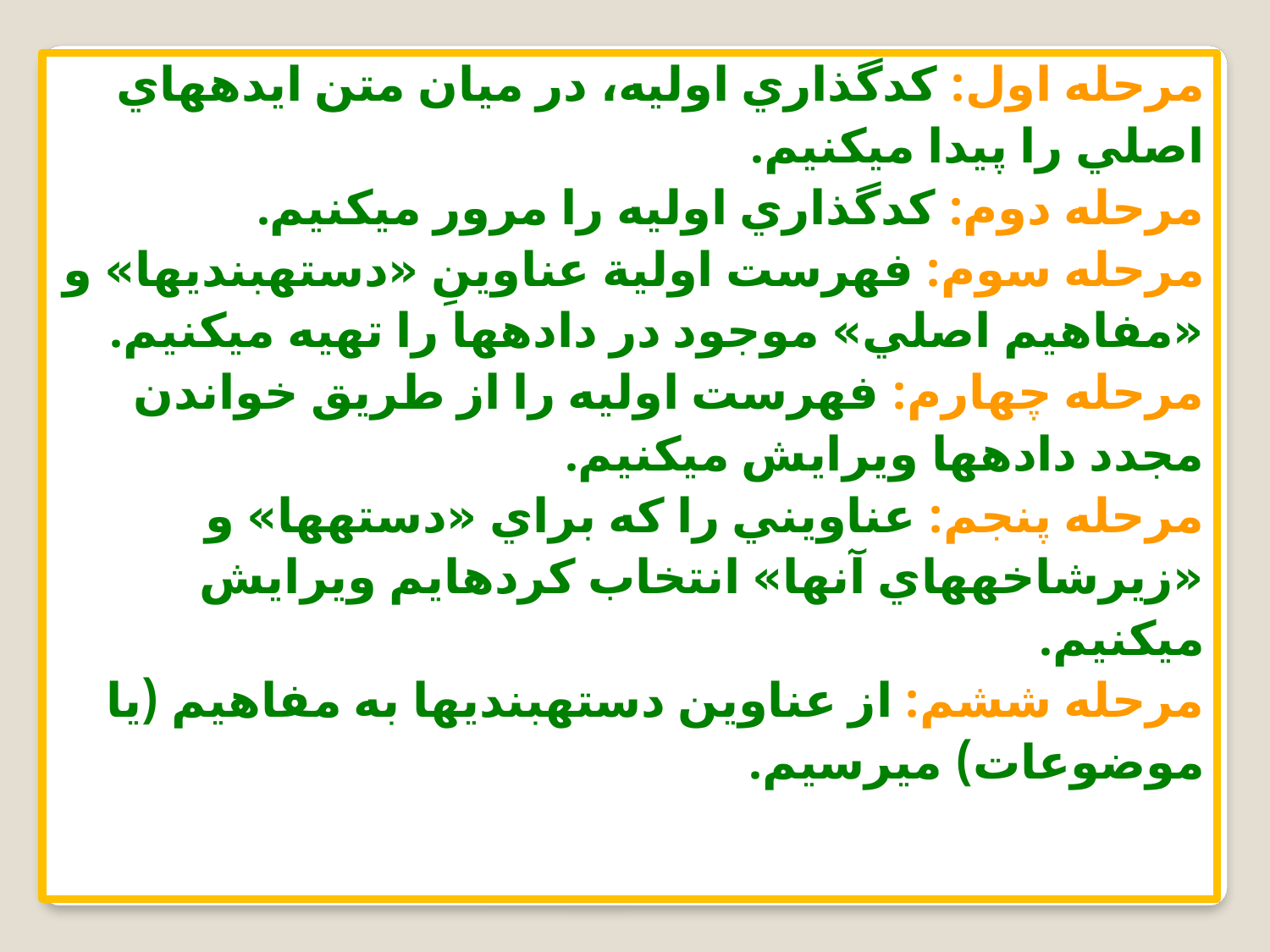

مرحله اول: کدگذاري اوليه، در ميان متن ايده­هاي اصلي را پيدا مي‏کنيم.
مرحله دوم: کدگذاري اوليه را مرور مي‏کنيم.
مرحله سوم: فهرست اولية عناوينِ «دسته­بندي­ها» و «مفاهيم اصلي» موجود در داده­ها را تهيه مي‏کنيم.
مرحله چهارم: فهرست اوليه را از طريق خواندن مجدد داده­ها ويرايش مي‏کنيم.
مرحله پنجم: عناويني را که براي «دسته­ها» و «زيرشاخه­هاي آنها» انتخاب کرده‏ايم ويرايش مي‏کنيم.
مرحله ششم: از عناوين دسته‏بندي‏ها به مفاهيم (يا موضوعات) مي‏رسيم.